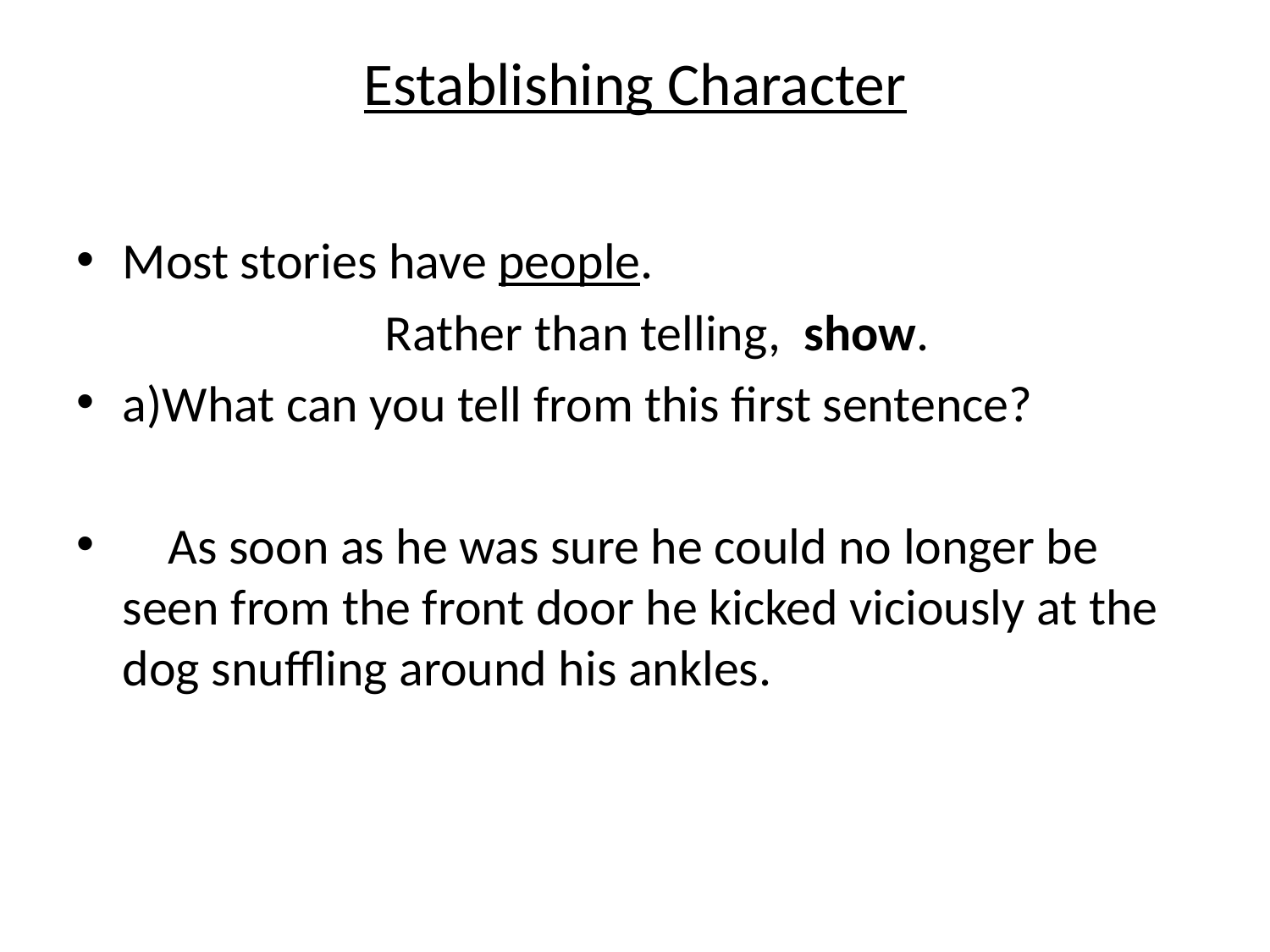

# Establishing Character
Most stories have people.
                           Rather than telling,  show.
a)What can you tell from this first sentence?

    As soon as he was sure he could no longer be seen from the front door he kicked viciously at the dog snuffling around his ankles.